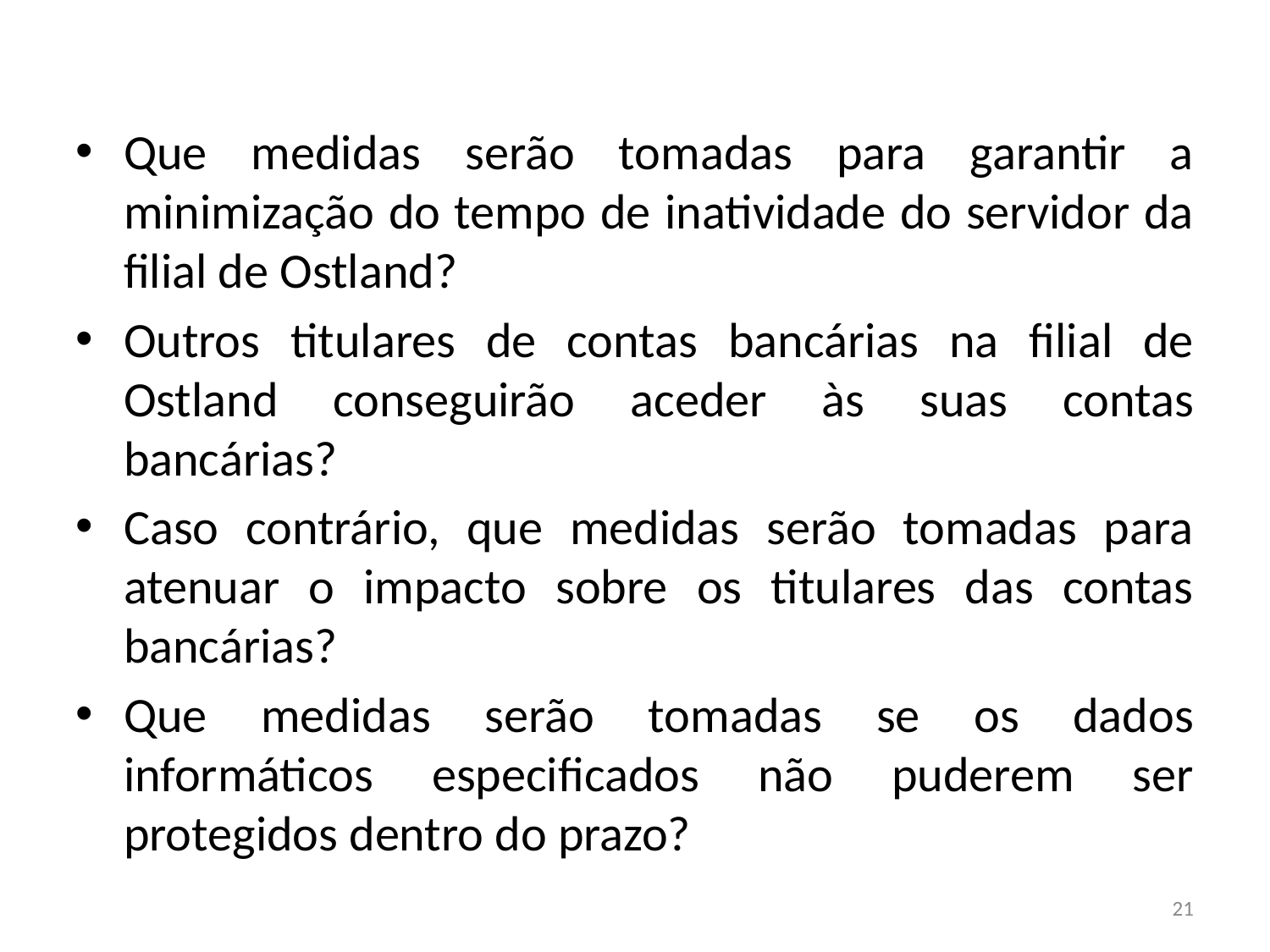

Que medidas serão tomadas para garantir a minimização do tempo de inatividade do servidor da filial de Ostland?
Outros titulares de contas bancárias na filial de Ostland conseguirão aceder às suas contas bancárias?
Caso contrário, que medidas serão tomadas para atenuar o impacto sobre os titulares das contas bancárias?
Que medidas serão tomadas se os dados informáticos especificados não puderem ser protegidos dentro do prazo?

21